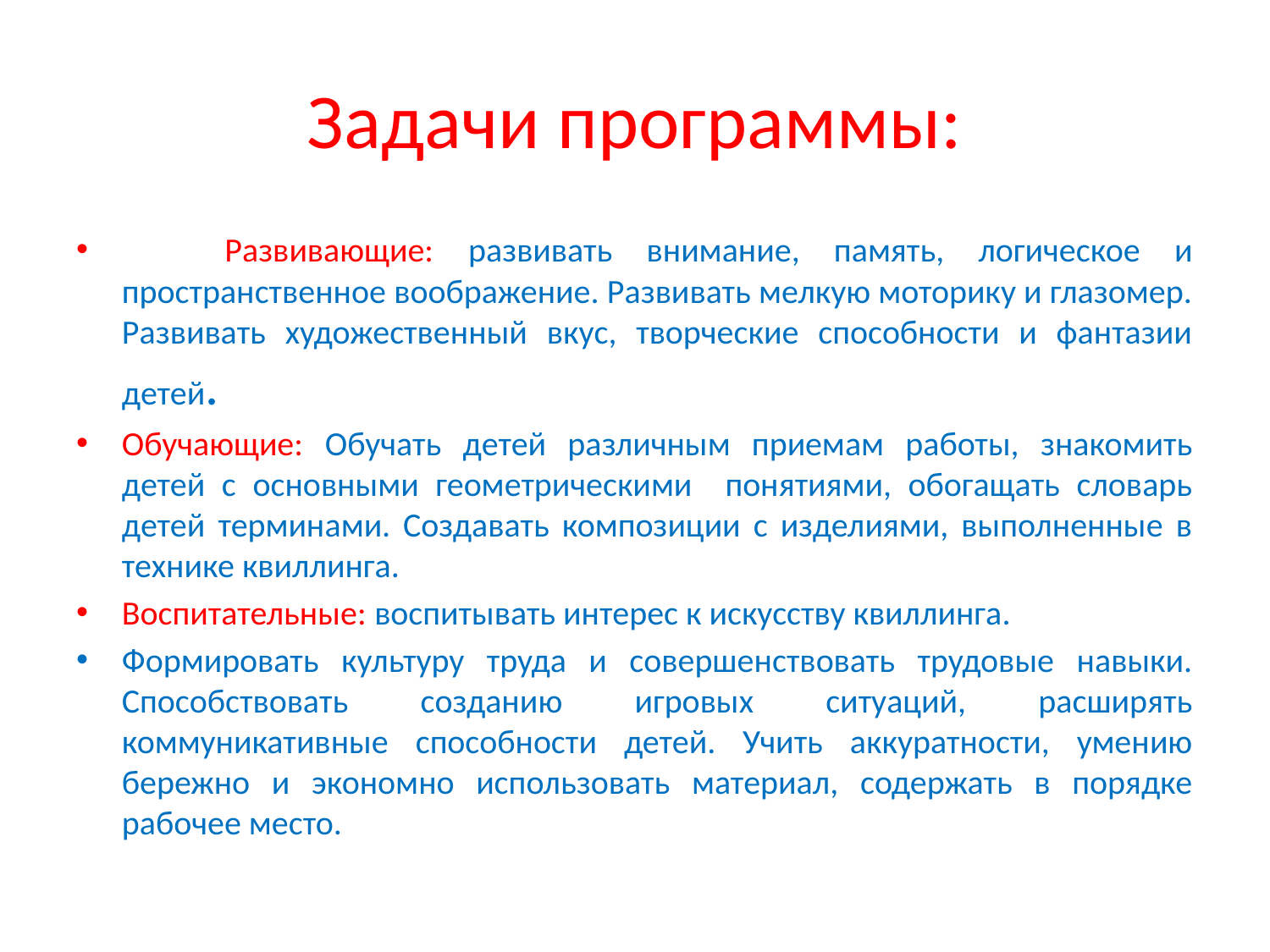

# Задачи программы:
   Развивающие: развивать внимание, память, логическое и пространственное воображение. Развивать мелкую моторику и глазомер. Развивать художественный вкус, творческие способности и фантазии детей.
Обучающие: Обучать детей различным приемам работы, знакомить детей с основными геометрическими  понятиями, обогащать словарь детей терминами. Создавать композиции с изделиями, выполненные в технике квиллинга.
Воспитательные: воспитывать интерес к искусству квиллинга.
Формировать культуру труда и совершенствовать трудовые навыки. Способствовать созданию игровых ситуаций, расширять коммуникативные способности детей. Учить аккуратности, умению бережно и экономно использовать материал, содержать в порядке рабочее место.